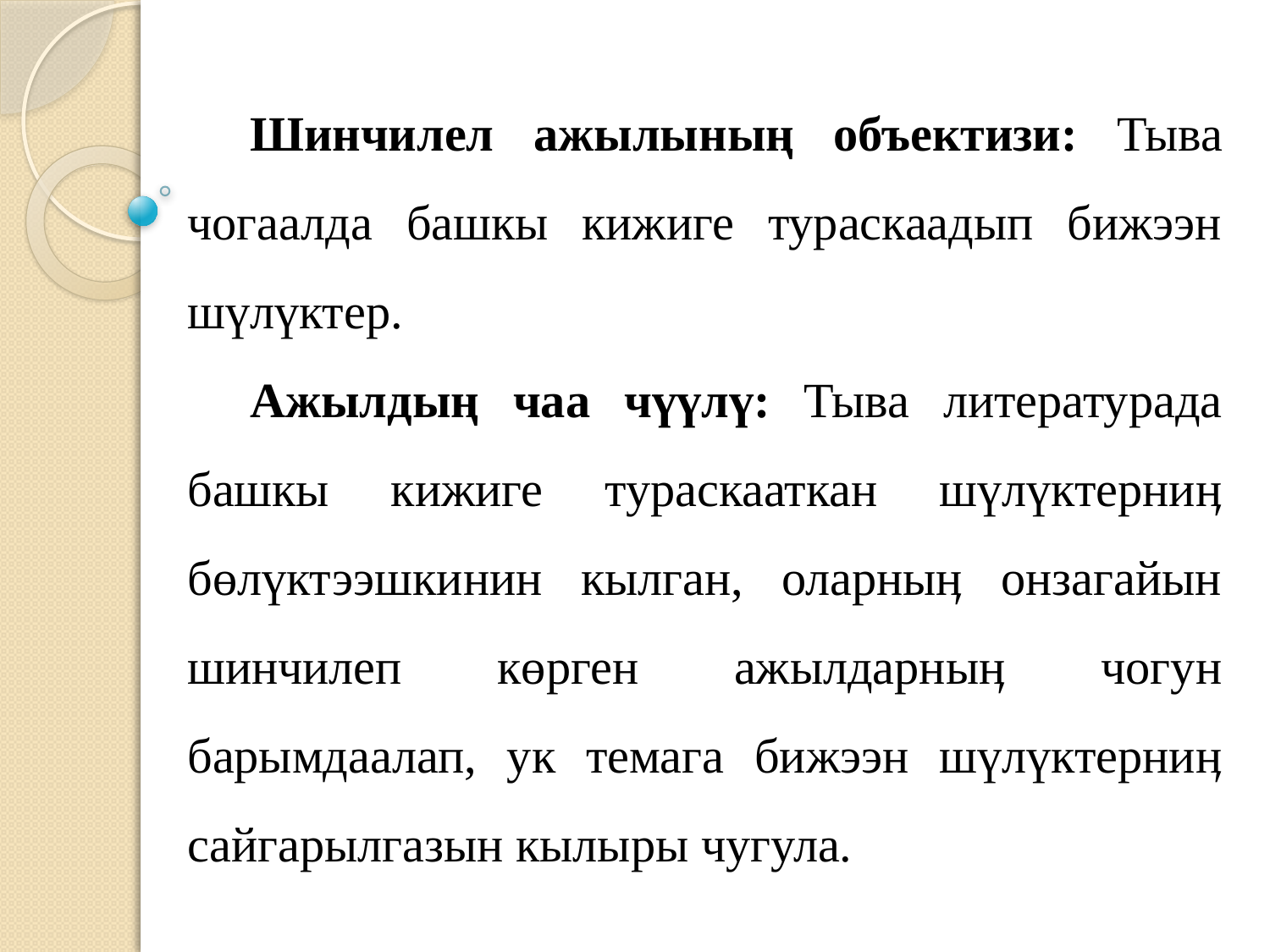

Шинчилел ажылының объектизи: Тыва чогаалда башкы кижиге тураскаадып бижээн шүлүктер.
Ажылдың чаа чүүлү: Тыва литературада башкы кижиге тураскааткан шүлүктерниӊ бөлүктээшкинин кылган, оларныӊ онзагайын шинчилеп көрген ажылдарныӊ чогун барымдаалап, ук темага бижээн шүлүктерниӊ сайгарылгазын кылыры чугула.